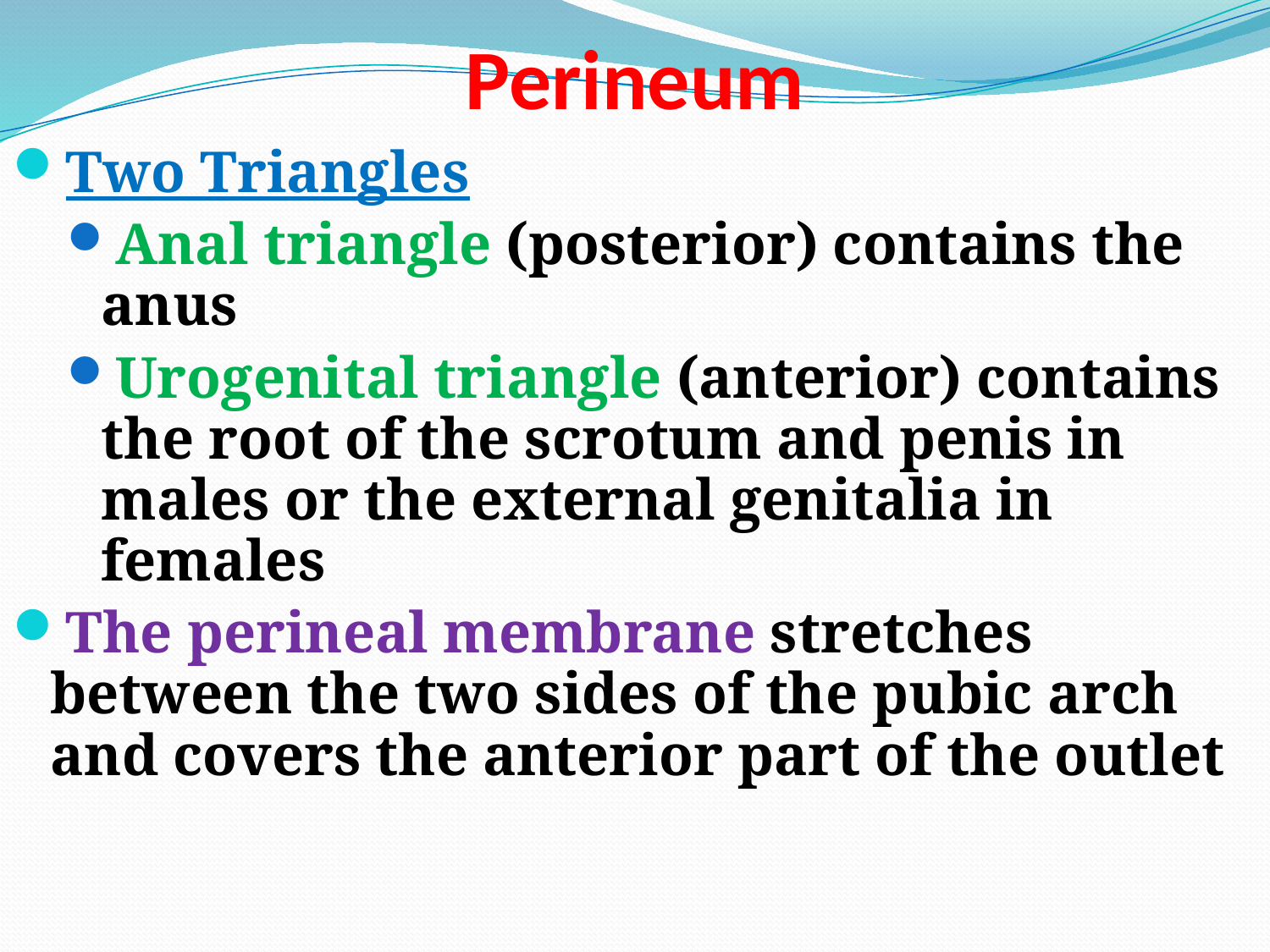

# Perineum
Two Triangles
Anal triangle (posterior) contains the anus
Urogenital triangle (anterior) contains the root of the scrotum and penis in males or the external genitalia in females
The perineal membrane stretches between the two sides of the pubic arch and covers the anterior part of the outlet